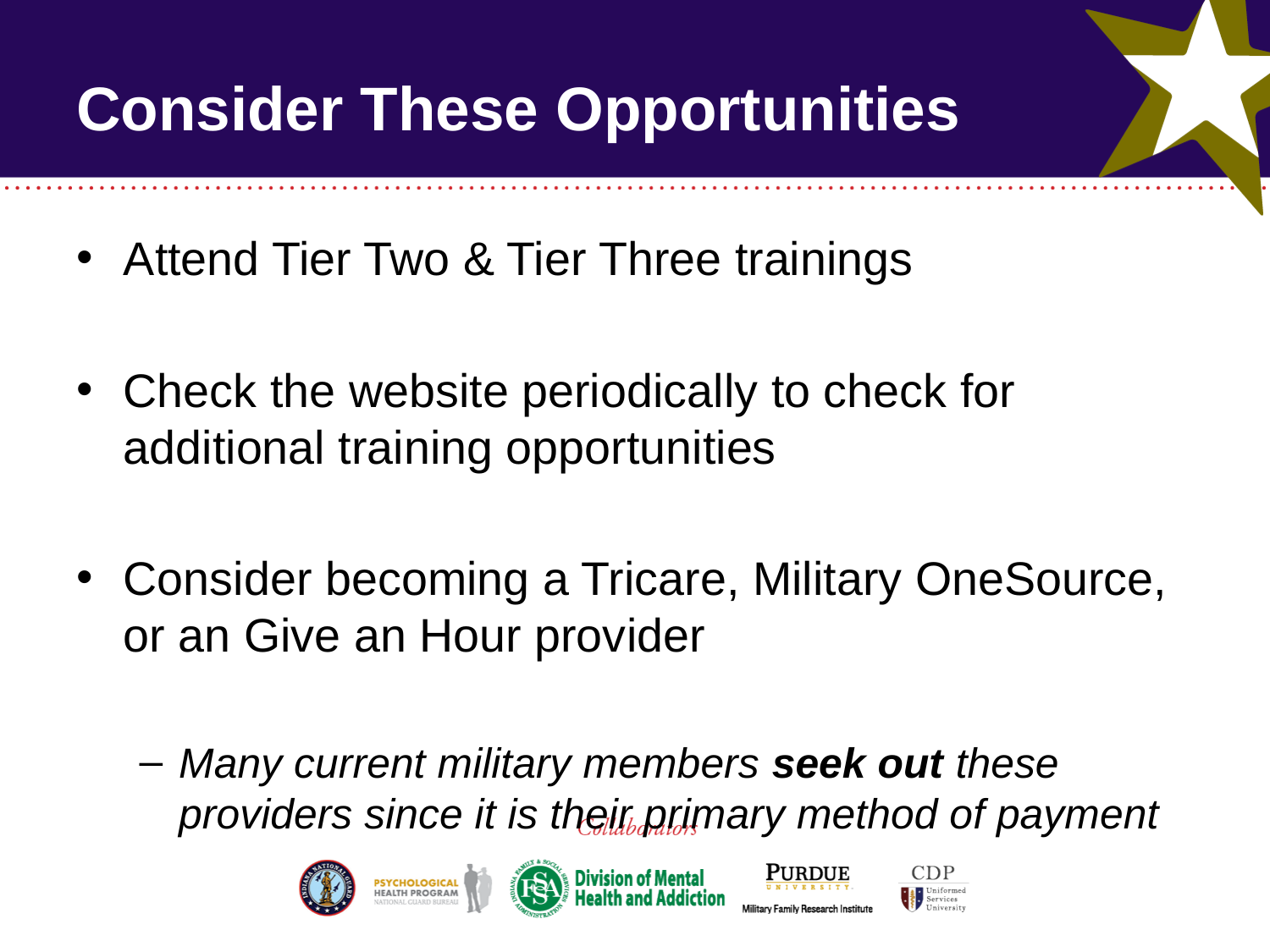

# Consider These Opportunities
Attend Tier Two & Tier Three trainings

Check the website periodically to check for additional training opportunities

Consider becoming a Tricare, Military OneSource,  or an Give an Hour provider

Many current military members seek out these providers since it is their primary method of payment